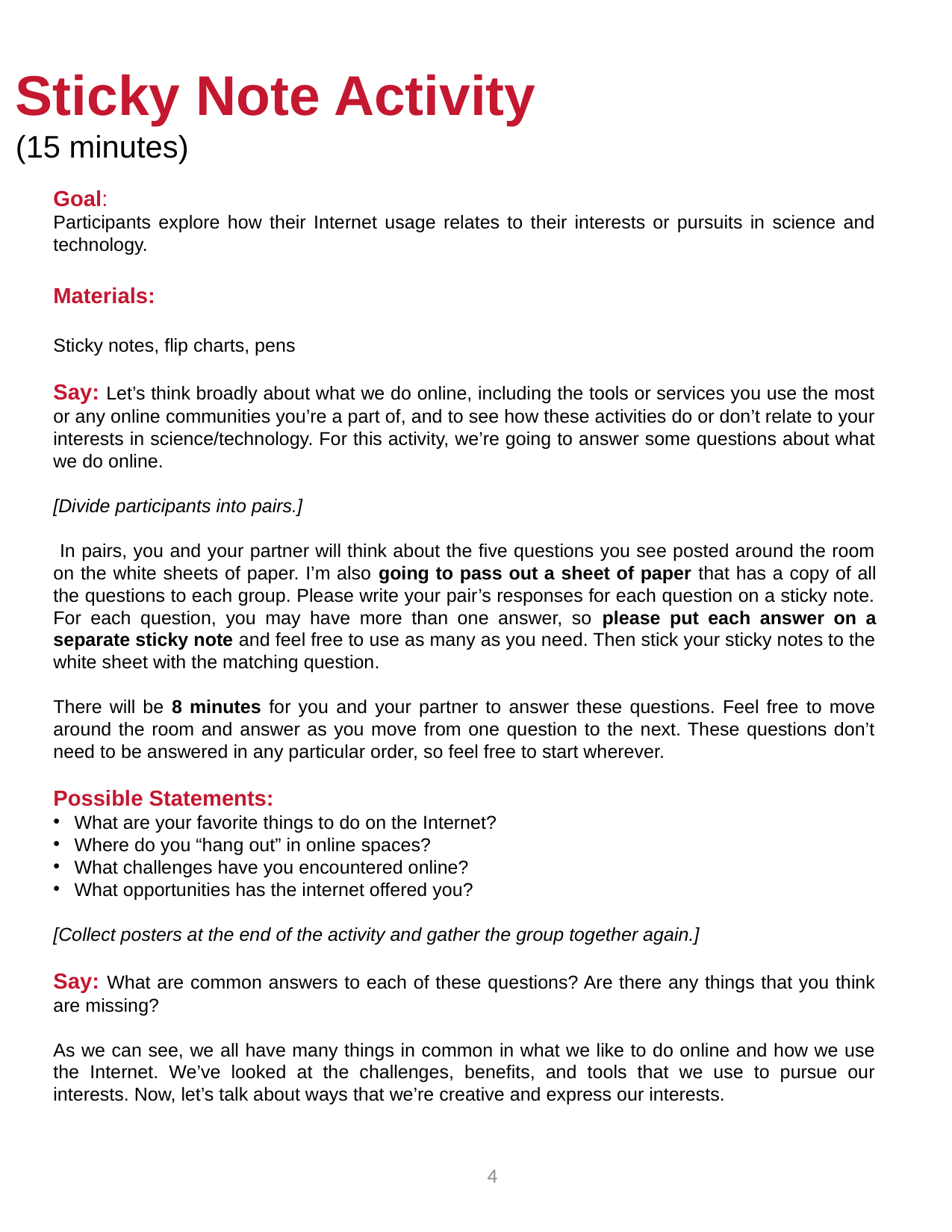

Sticky Note Activity
(15 minutes)
Goal:
Participants explore how their Internet usage relates to their interests or pursuits in science and technology.

Materials:

Sticky notes, flip charts, pens

Say: Let’s think broadly about what we do online, including the tools or services you use the most or any online communities you’re a part of, and to see how these activities do or don’t relate to your interests in science/technology. For this activity, we’re going to answer some questions about what we do online.

[Divide participants into pairs.]

 In pairs, you and your partner will think about the five questions you see posted around the room on the white sheets of paper. I’m also going to pass out a sheet of paper that has a copy of all the questions to each group. Please write your pair’s responses for each question on a sticky note. For each question, you may have more than one answer, so please put each answer on a separate sticky note and feel free to use as many as you need. Then stick your sticky notes to the white sheet with the matching question.

There will be 8 minutes for you and your partner to answer these questions. Feel free to move around the room and answer as you move from one question to the next. These questions don’t need to be answered in any particular order, so feel free to start wherever.

Possible Statements:
What are your favorite things to do on the Internet?
Where do you “hang out” in online spaces?
What challenges have you encountered online?
What opportunities has the internet offered you?

[Collect posters at the end of the activity and gather the group together again.]

Say: What are common answers to each of these questions? Are there any things that you think are missing?

As we can see, we all have many things in common in what we like to do online and how we use the Internet. We’ve looked at the challenges, benefits, and tools that we use to pursue our interests. Now, let’s talk about ways that we’re creative and express our interests.

4